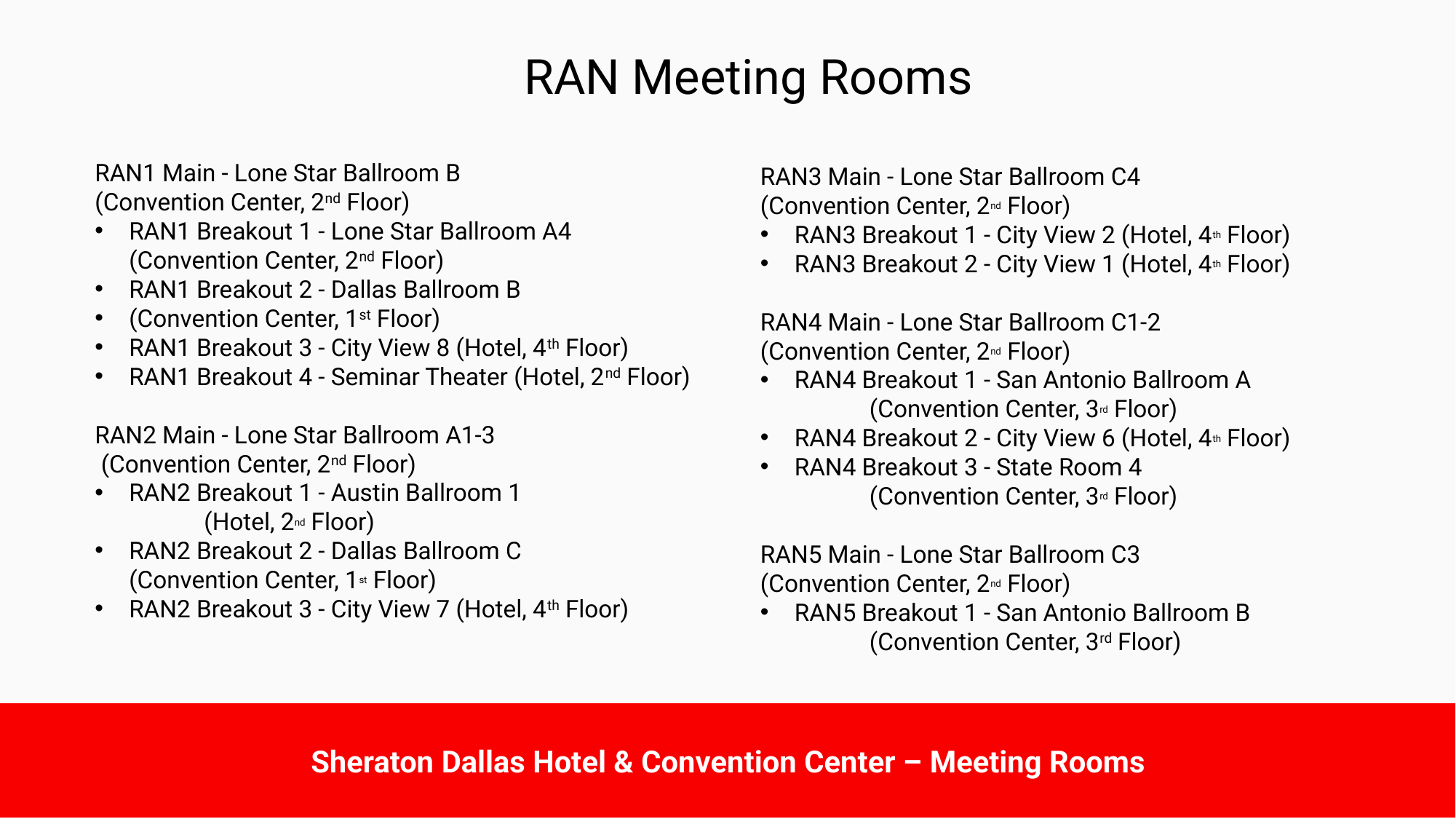

RAN Meeting Rooms
RAN1 Main - Lone Star Ballroom B
(Convention Center, 2nd Floor)
RAN1 Breakout 1 - Lone Star Ballroom A4 (Convention Center, 2nd Floor)
RAN1 Breakout 2 - Dallas Ballroom B
(Convention Center, 1st Floor)
RAN1 Breakout 3 - City View 8 (Hotel, 4th Floor)
RAN1 Breakout 4 - Seminar Theater (Hotel, 2nd Floor)

RAN2 Main - Lone Star Ballroom A1-3
 (Convention Center, 2nd Floor)
RAN2 Breakout 1 - Austin Ballroom 1
	(Hotel, 2nd Floor)
RAN2 Breakout 2 - Dallas Ballroom C (Convention Center, 1st Floor)
RAN2 Breakout 3 - City View 7 (Hotel, 4th Floor)

RAN3 Main - Lone Star Ballroom C4
(Convention Center, 2nd Floor)
RAN3 Breakout 1 - City View 2 (Hotel, 4th Floor)
RAN3 Breakout 2 - City View 1 (Hotel, 4th Floor)

RAN4 Main - Lone Star Ballroom C1-2
(Convention Center, 2nd Floor)
RAN4 Breakout 1 - San Antonio Ballroom A
	(Convention Center, 3rd Floor)
RAN4 Breakout 2 - City View 6 (Hotel, 4th Floor)
RAN4 Breakout 3 - State Room 4
	(Convention Center, 3rd Floor)

RAN5 Main - Lone Star Ballroom C3
(Convention Center, 2nd Floor)
RAN5 Breakout 1 - San Antonio Ballroom B
	(Convention Center, 3rd Floor)

Sheraton Dallas Hotel & Convention Center – Meeting Rooms